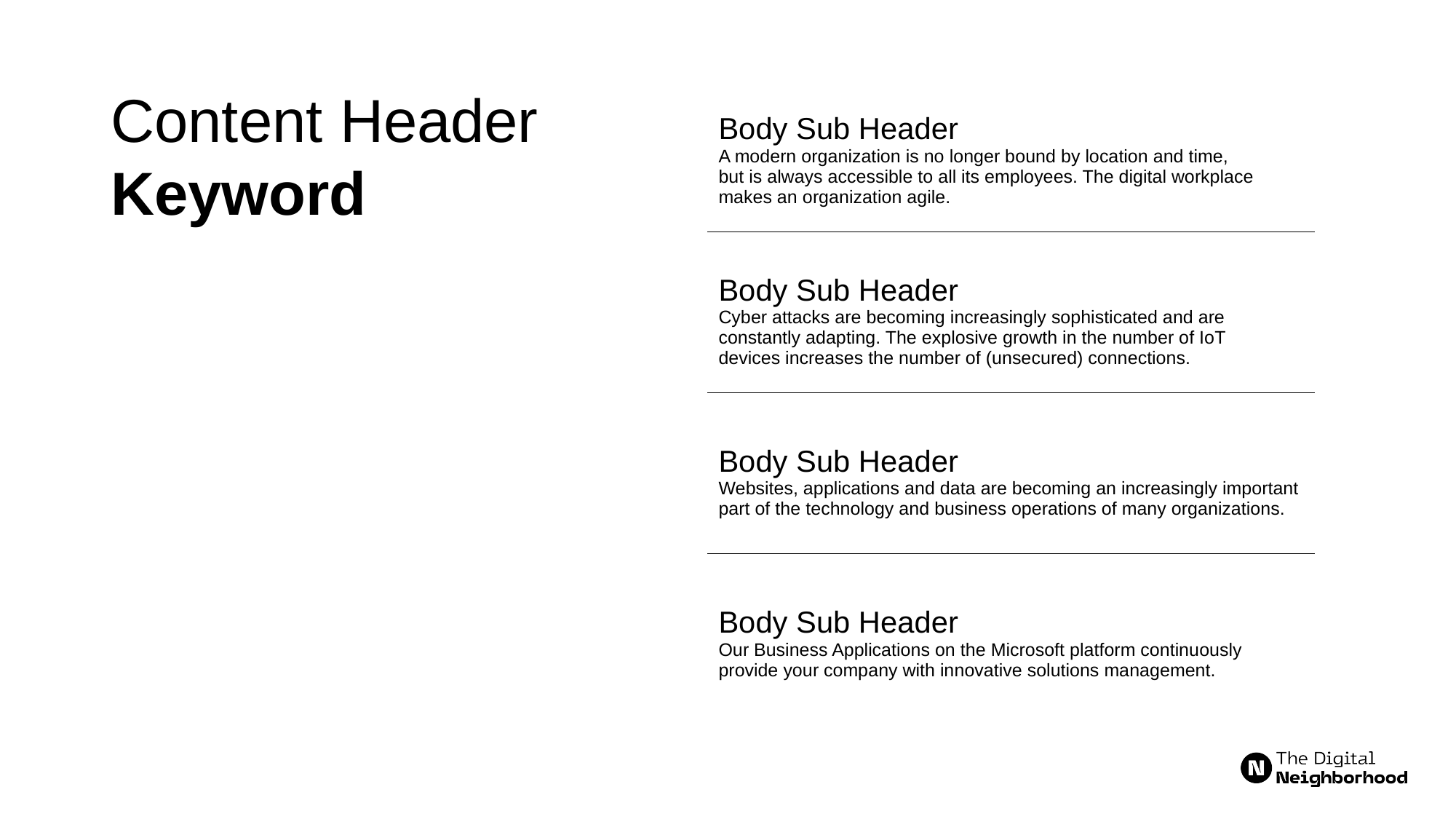

| Body Sub Header A modern organization is no longer bound by location and time, but is always accessible to all its employees. The digital workplace makes an organization agile. |
| --- |
| Body Sub Header Cyber attacks are becoming increasingly sophisticated and are constantly adapting. The explosive growth in the number of IoT devices increases the number of (unsecured) connections. |
| Body Sub Header Websites, applications and data are becoming an increasingly important part of the technology and business operations of many organizations. |
| Body Sub Header Our Business Applications on the Microsoft platform continuously provide your company with innovative solutions management. |
# Content Header Keyword